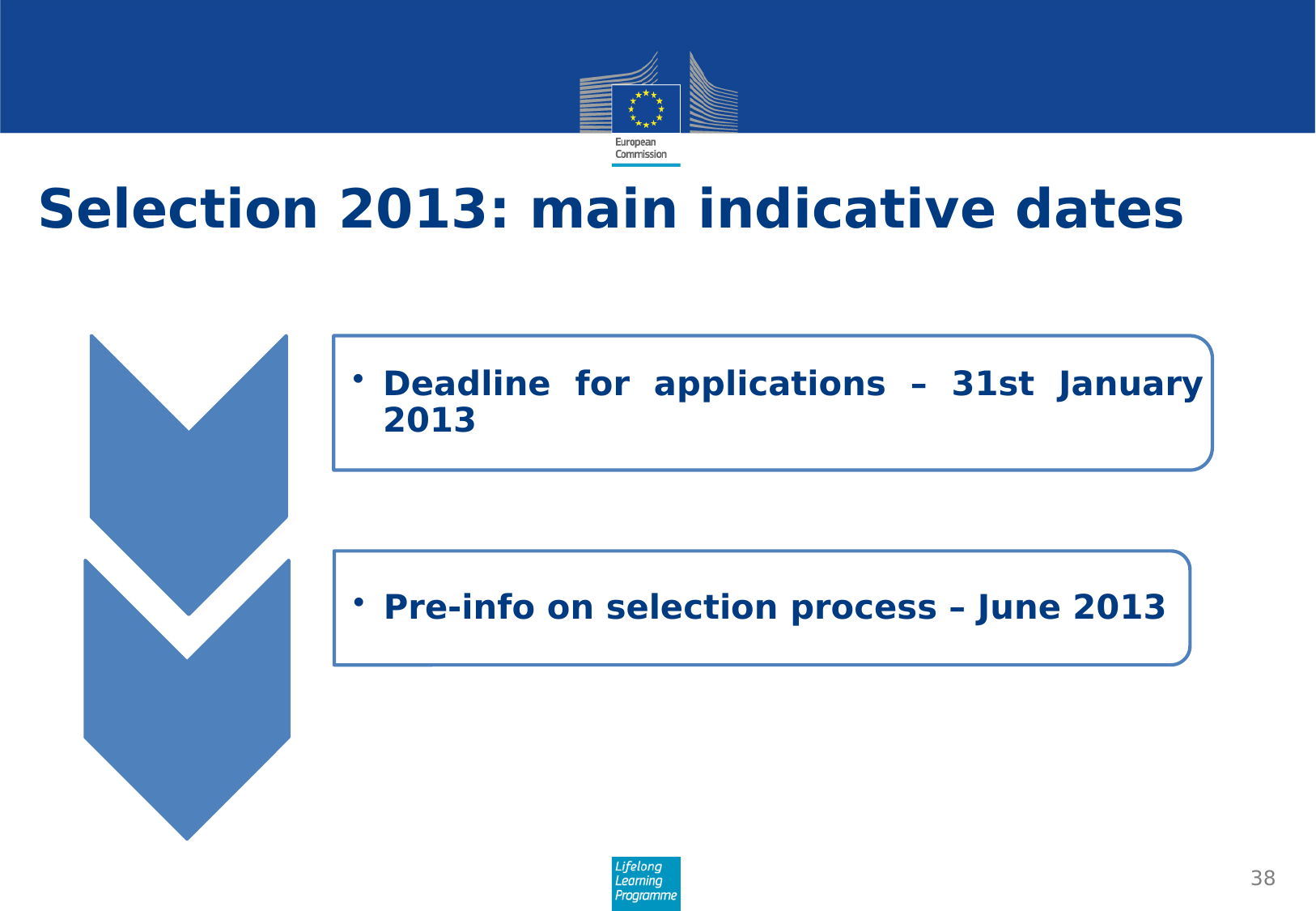

# Selection 2013: main indicative dates

Deadline for applications – 31st January 2013

Pre-info on selection process – June 2013
38